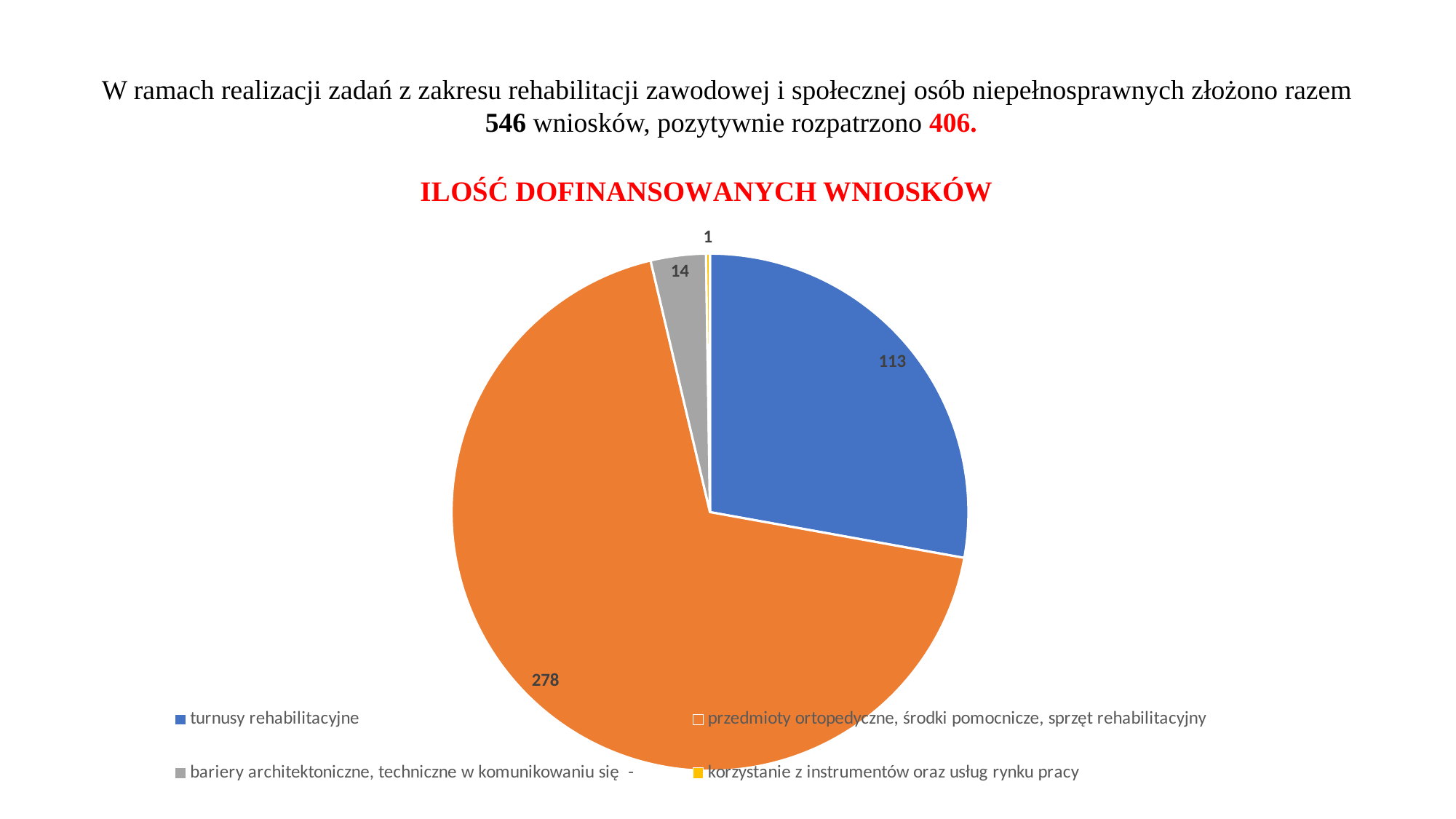

W ramach realizacji zadań z zakresu rehabilitacji zawodowej i społecznej osób niepełnosprawnych złożono razem
546 wniosków, pozytywnie rozpatrzono 406.

### Chart:

| Category | ILOŚĆ DOFINANSOWANYCH WNIOSKÓW  |
|---|---|
| turnusy rehabilitacyjne  | 113.0 |
| przedmioty ortopedyczne, środki pomocnicze, sprzęt rehabilitacyjny  | 278.0 |
| bariery architektoniczne, techniczne w komunikowaniu się  - | 14.0 |
| korzystanie z instrumentów oraz usług rynku pracy  | 1.0 |